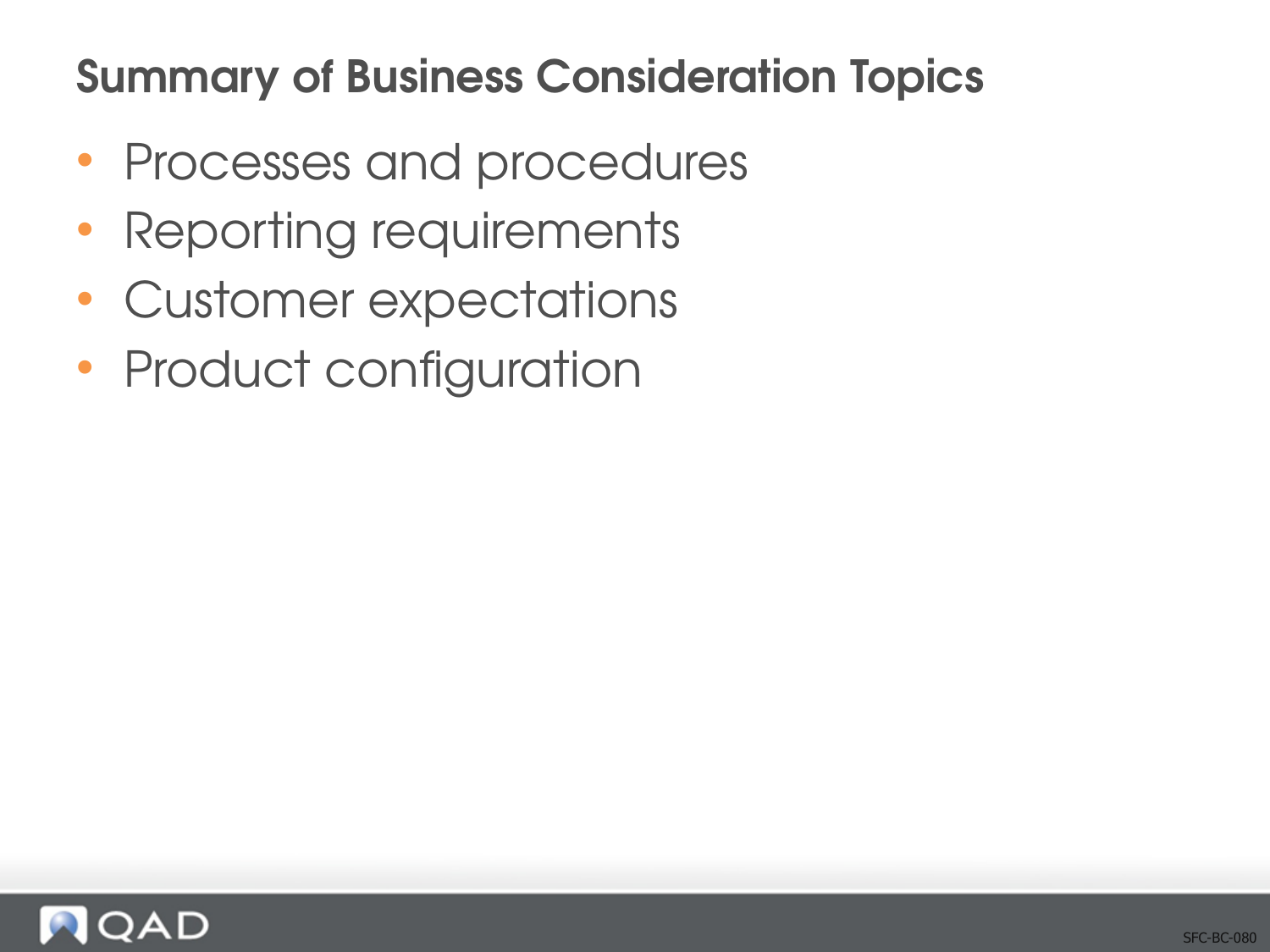

# Summary of Business Consideration Topics
Processes and procedures
Reporting requirements
Customer expectations
Product configuration
SFC-BC-080